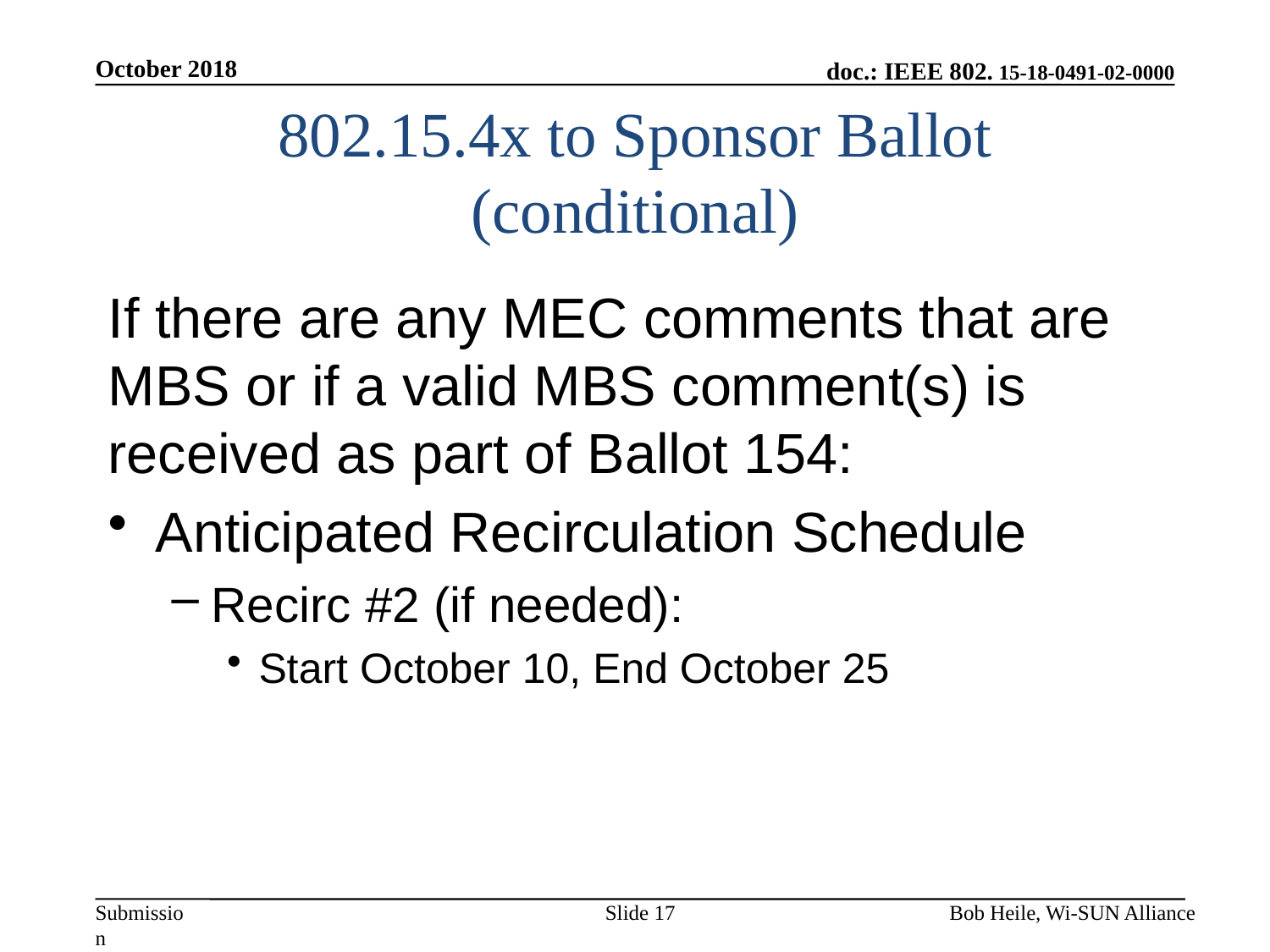

October 2018
# 802.15.4x to Sponsor Ballot (conditional)
If there are any MEC comments that are MBS or if a valid MBS comment(s) is received as part of Ballot 154:
Anticipated Recirculation Schedule
Recirc #2 (if needed):
Start October 10, End October 25
Slide 17
Bob Heile, Wi-SUN Alliance